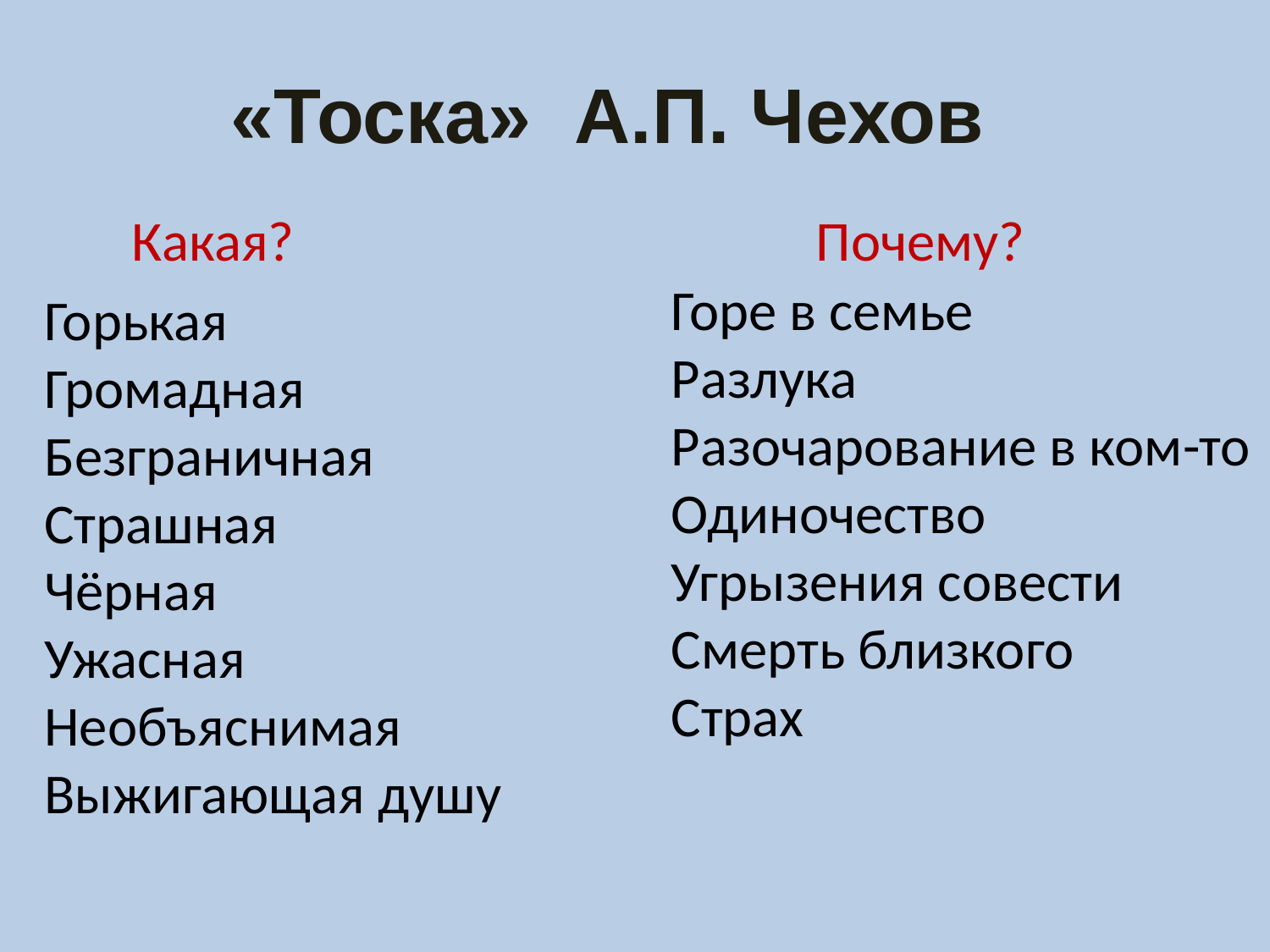

«Тоска»  А.П. Чехов
Какая?
Почему?
Горе в семье
Разлука
Разочарование в ком-то
Одиночество
Угрызения совести
Смерть близкого
Страх
Горькая
Громадная
Безграничная
Страшная
Чёрная
Ужасная
Необъяснимая
Выжигающая душу